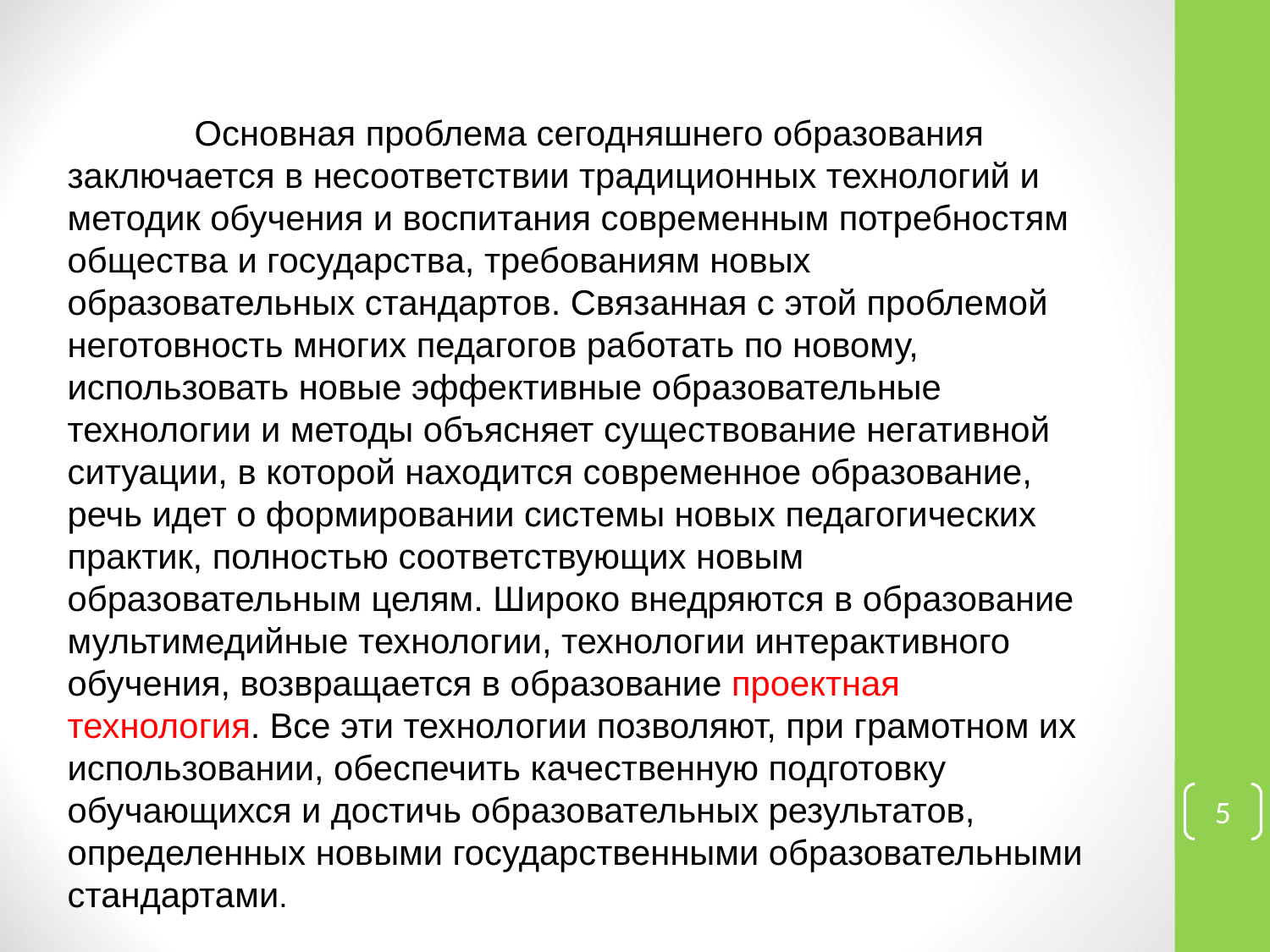

Основная проблема сегодняшнего образования заключается в несоответствии традиционных технологий и методик обучения и воспитания современным потребностям общества и государства, требованиям новых образовательных стандартов. Связанная с этой проблемой неготовность многих педагогов работать по новому, использовать новые эффективные образовательные технологии и методы объясняет существование негативной ситуации, в которой находится современное образование, речь идет о формировании системы новых педагогических практик, полностью соответствующих новым образовательным целям. Широко внедряются в образование мультимедийные технологии, технологии интерактивного обучения, возвращается в образование проектная технология. Все эти технологии позволяют, при грамотном их использовании, обеспечить качественную подготовку обучающихся и достичь образовательных результатов, определенных новыми государственными образовательными стандартами.
5